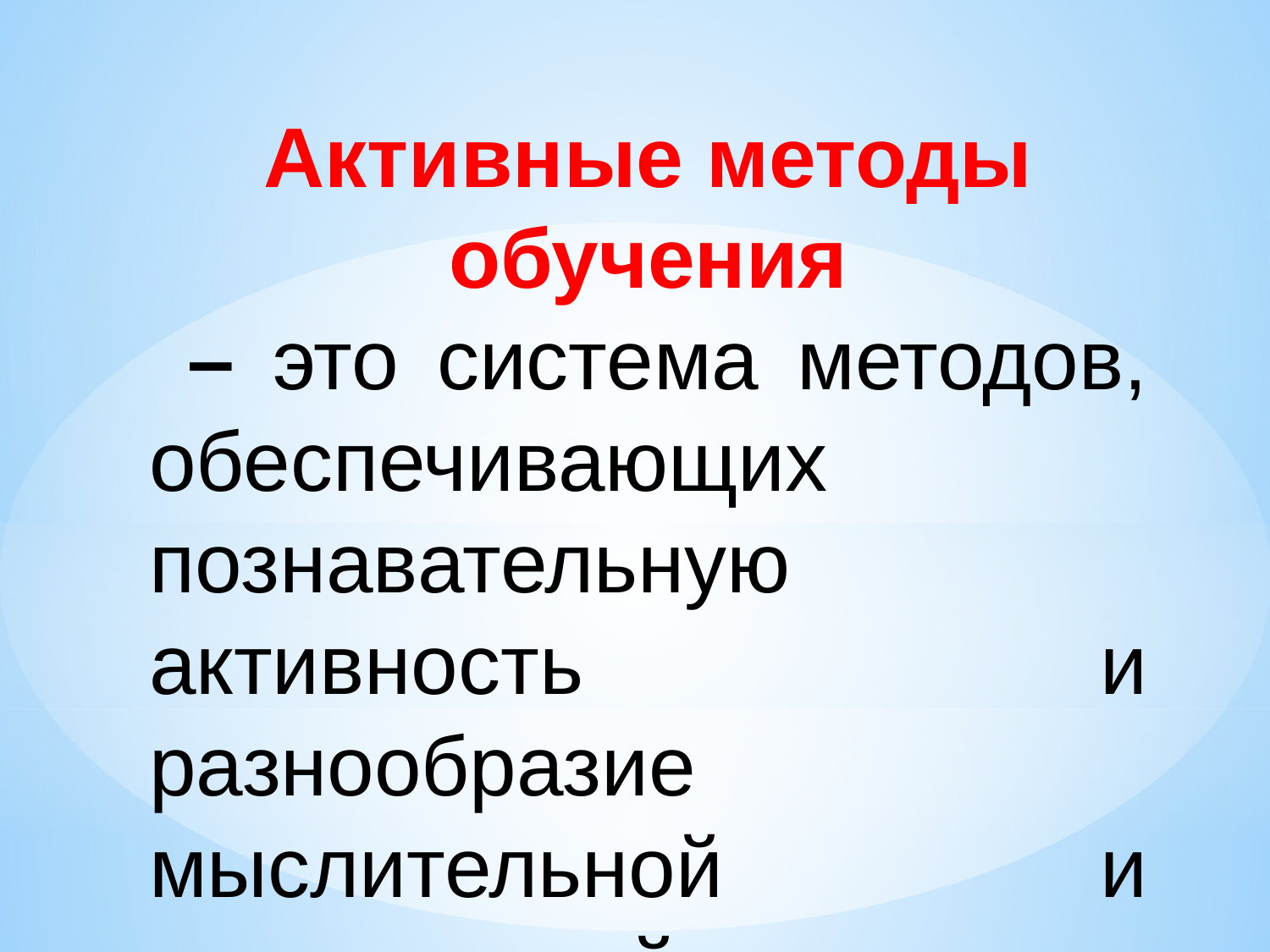

Активные методы обучения
 – это система методов, обеспечивающих познавательную активность и разнообразие мыслительной и практической деятельности учащихся в процессе обучения.